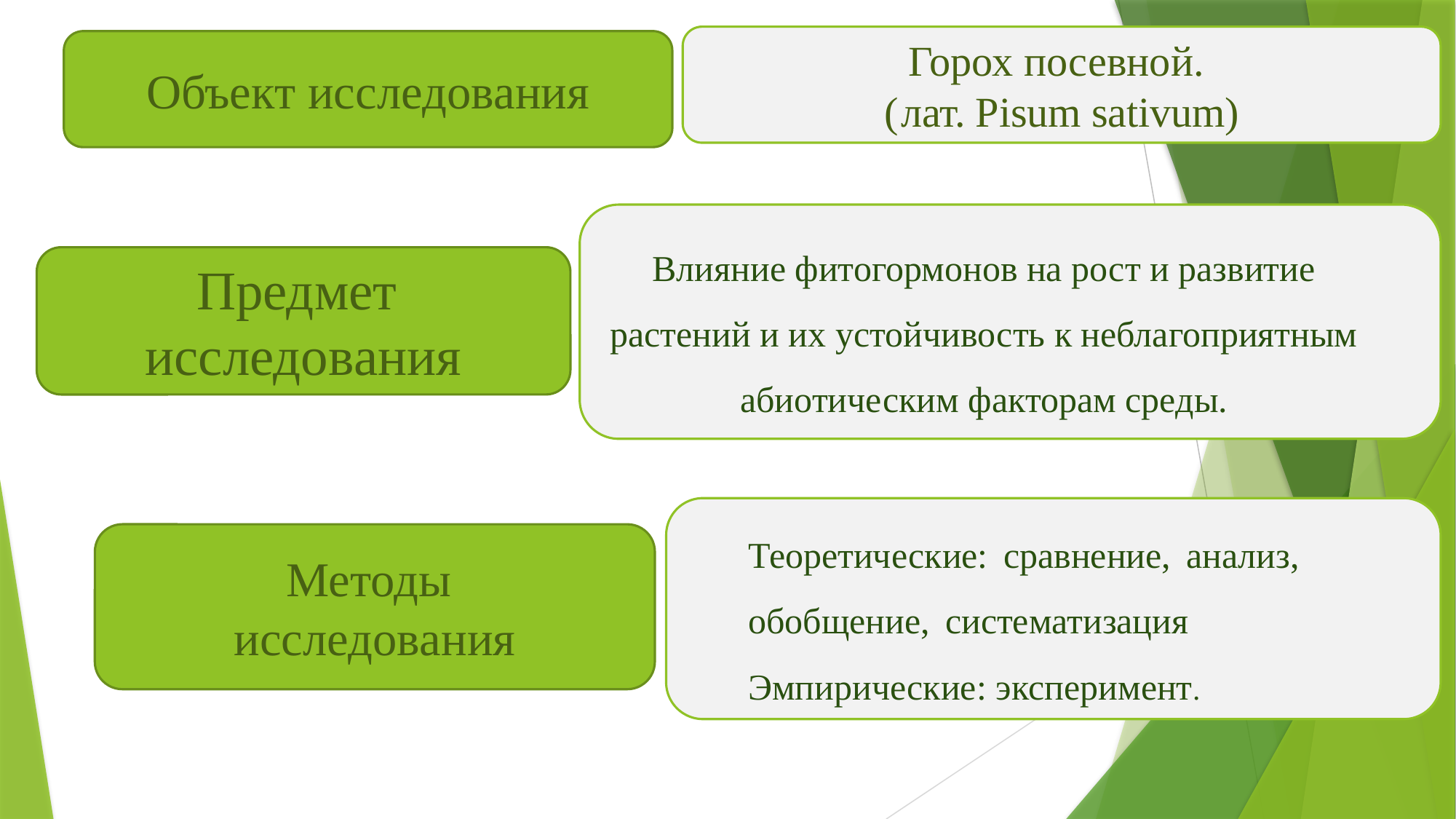

Горох посевной.
(лат. Pisum sativum)
Объект исследования
Влияние фитогормонов на рост и развитие растений и их устойчивость к неблагоприятным абиотическим факторам среды.
Предмет
исследования
Теоретические: сравнение, анализ, обобщение, систематизация
Эмпирические: эксперимент.
Методы
исследования